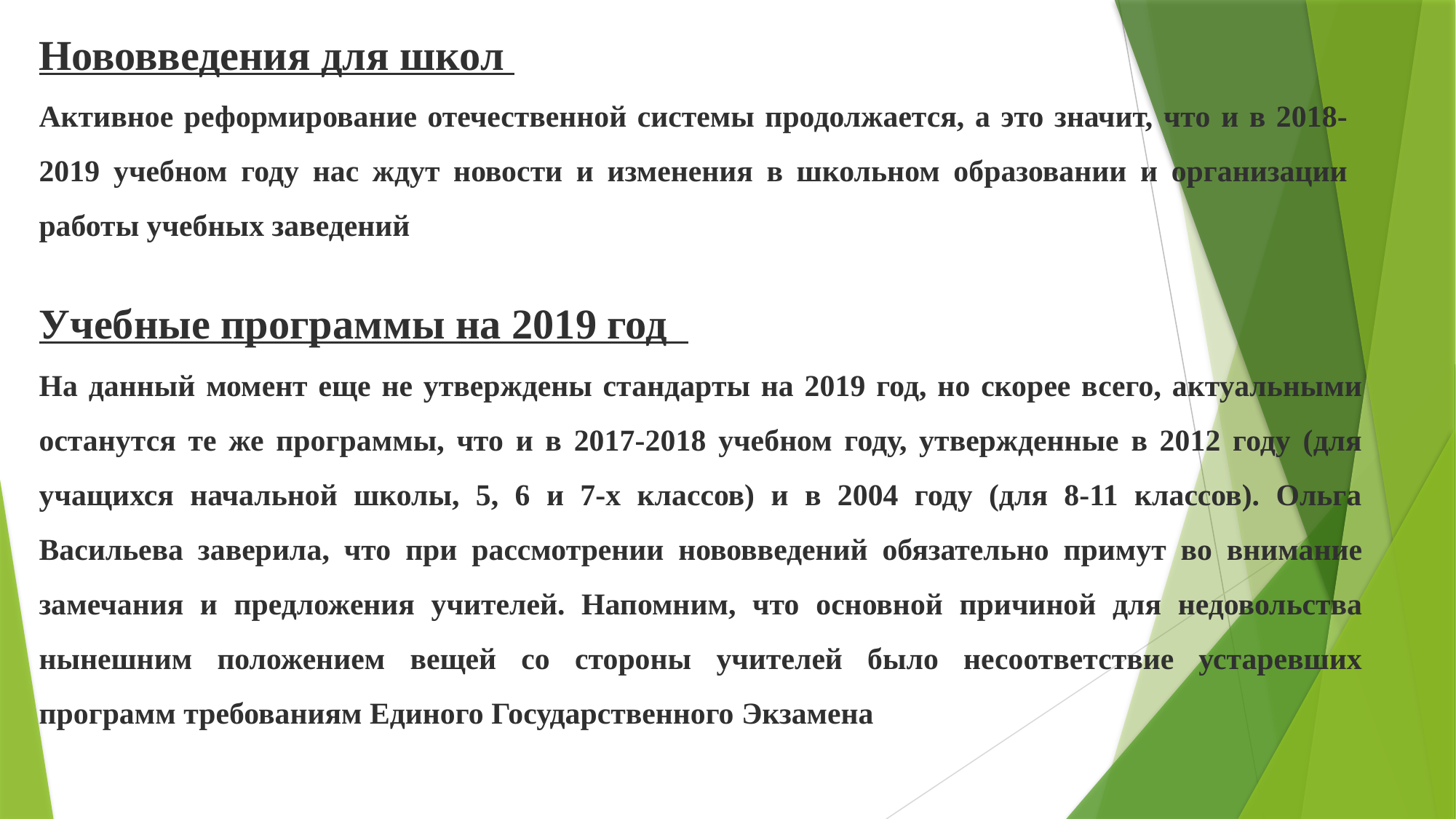

Нововведения для школ
Активное реформирование отечественной системы продолжается, а это значит, что и в 2018-2019 учебном году нас ждут новости и изменения в школьном образовании и организации работы учебных заведений
Учебные программы на 2019 год
На данный момент еще не утверждены стандарты на 2019 год, но скорее всего, актуальными останутся те же программы, что и в 2017-2018 учебном году, утвержденные в 2012 году (для учащихся начальной школы, 5, 6 и 7-х классов) и в 2004 году (для 8-11 классов). Ольга Васильева заверила, что при рассмотрении нововведений обязательно примут во внимание замечания и предложения учителей. Напомним, что основной причиной для недовольства нынешним положением вещей со стороны учителей было несоответствие устаревших программ требованиям Единого Государственного Экзамена